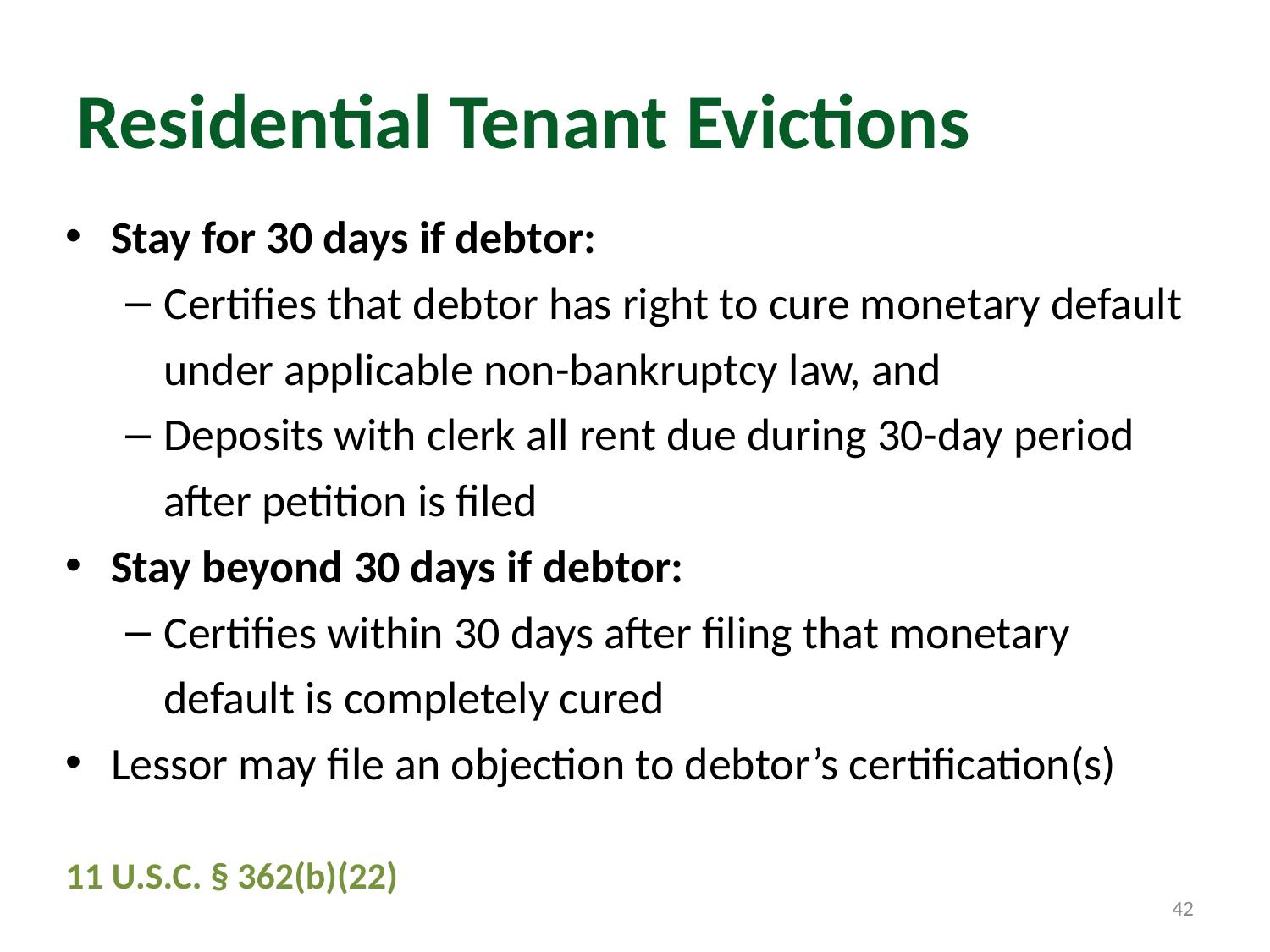

# Residential Tenant Evictions
Stay for 30 days if debtor:
Certifies that debtor has right to cure monetary default under applicable non-bankruptcy law, and
Deposits with clerk all rent due during 30-day period after petition is filed
Stay beyond 30 days if debtor:
Certifies within 30 days after filing that monetary default is completely cured
Lessor may file an objection to debtor’s certification(s)
11 U.S.C. § 362(b)(22)

42